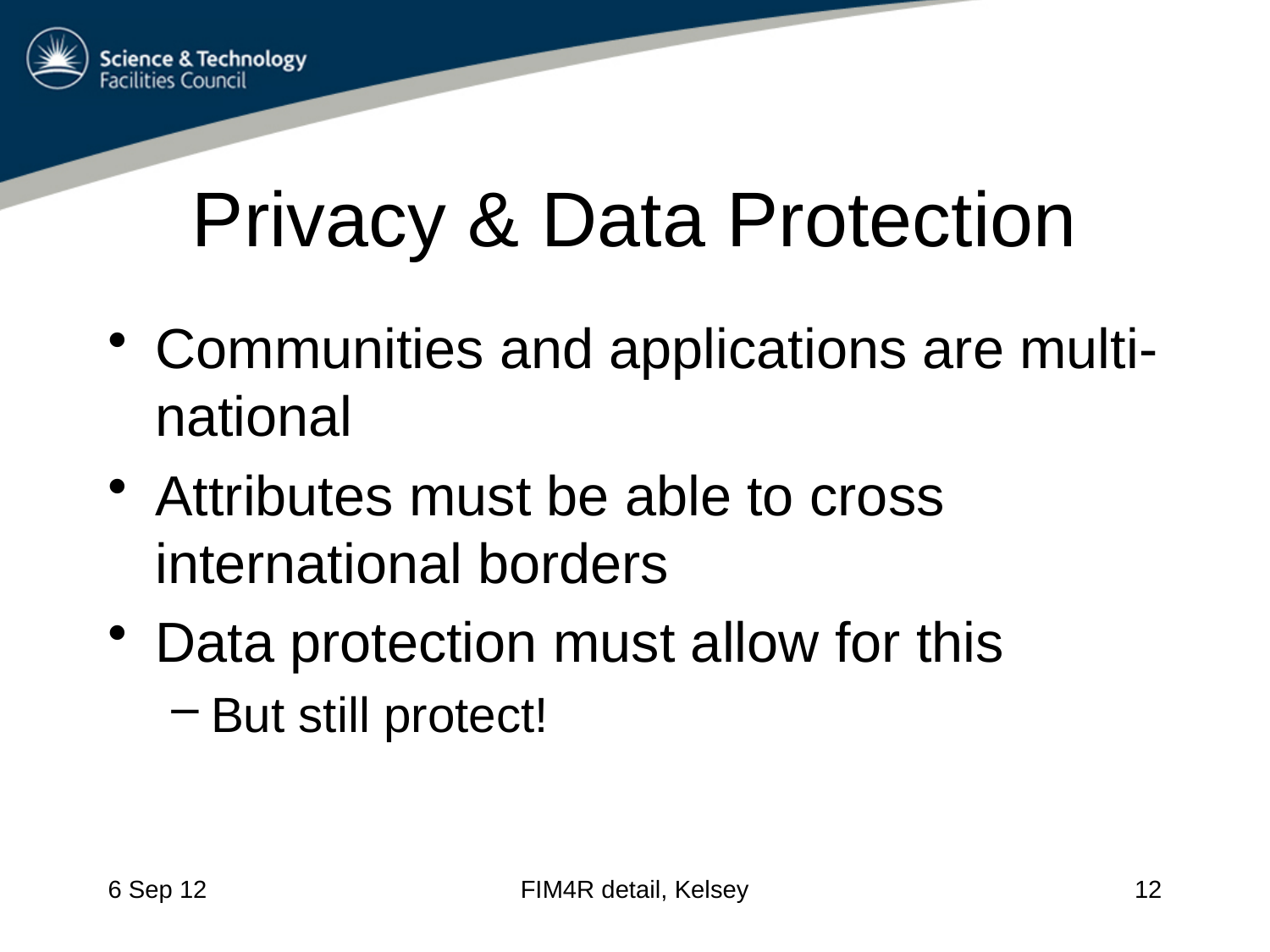

# Privacy & Data Protection
Communities and applications are multi-national
Attributes must be able to cross international borders
Data protection must allow for this
But still protect!
6 Sep 12
FIM4R detail, Kelsey
12